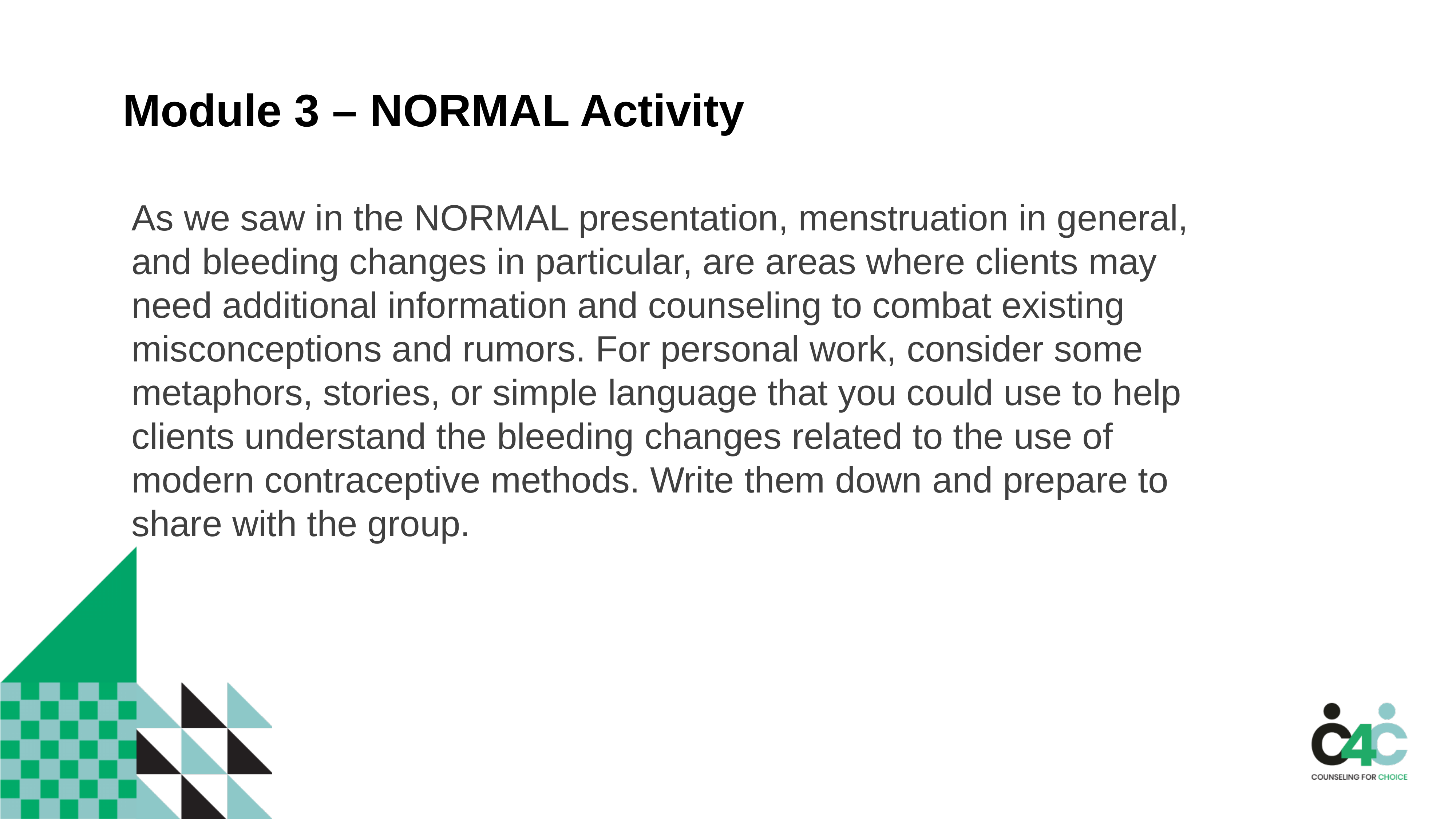

Module 3 – NORMAL Activity
As we saw in the NORMAL presentation, menstruation in general, and bleeding changes in particular, are areas where clients may need additional information and counseling to combat existing misconceptions and rumors. For personal work, consider some metaphors, stories, or simple language that you could use to help clients understand the bleeding changes related to the use of modern contraceptive methods. Write them down and prepare to share with the group.